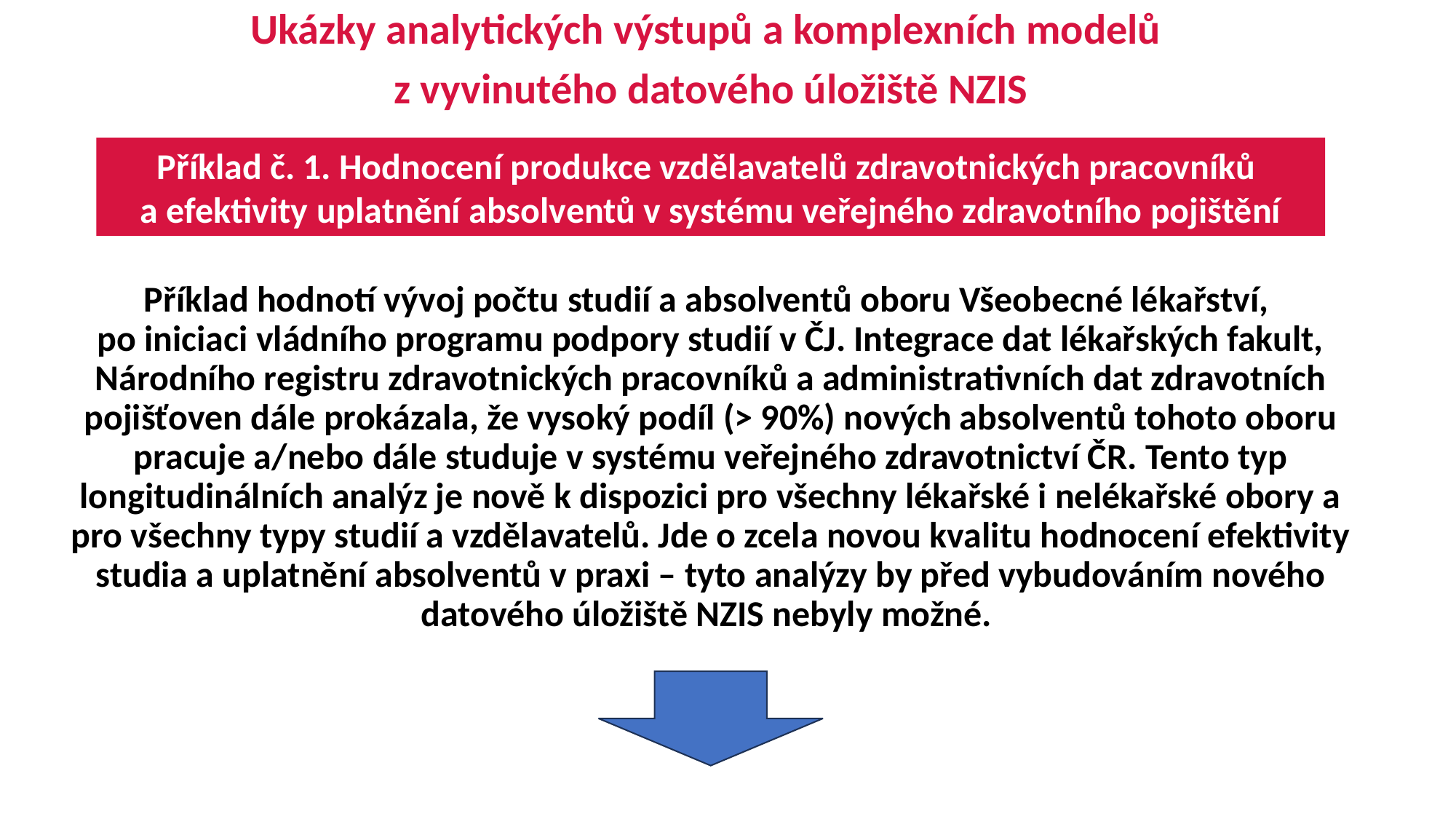

Ukázky analytických výstupů a komplexních modelů
z vyvinutého datového úložiště NZIS
Příklad č. 1. Hodnocení produkce vzdělavatelů zdravotnických pracovníků
a efektivity uplatnění absolventů v systému veřejného zdravotního pojištění
Příklad hodnotí vývoj počtu studií a absolventů oboru Všeobecné lékařství,
po iniciaci vládního programu podpory studií v ČJ. Integrace dat lékařských fakult, Národního registru zdravotnických pracovníků a administrativních dat zdravotních pojišťoven dále prokázala, že vysoký podíl (> 90%) nových absolventů tohoto oboru pracuje a/nebo dále studuje v systému veřejného zdravotnictví ČR. Tento typ longitudinálních analýz je nově k dispozici pro všechny lékařské i nelékařské obory a pro všechny typy studií a vzdělavatelů. Jde o zcela novou kvalitu hodnocení efektivity studia a uplatnění absolventů v praxi – tyto analýzy by před vybudováním nového datového úložiště NZIS nebyly možné.